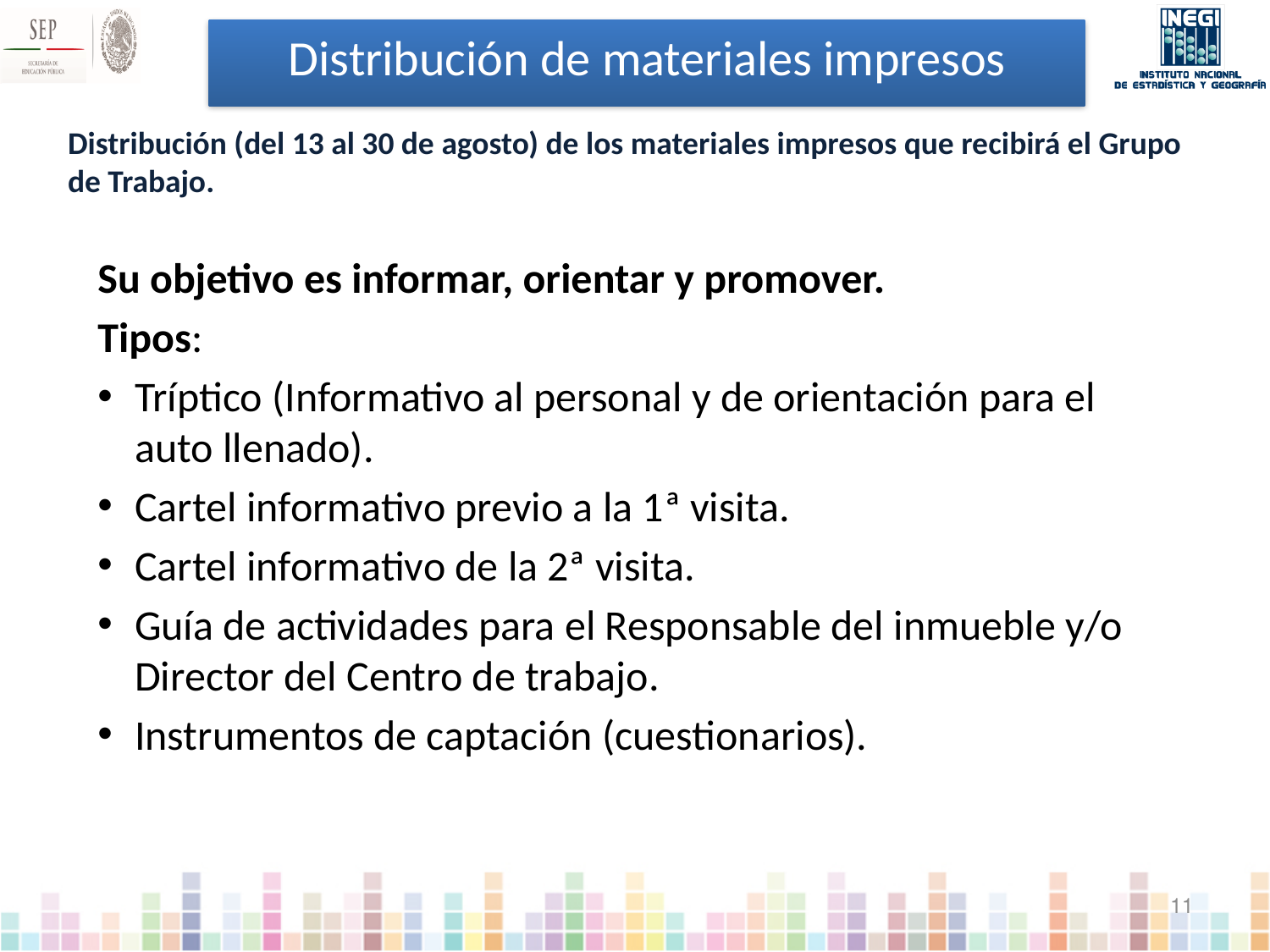

Distribución de materiales impresos
Distribución (del 13 al 30 de agosto) de los materiales impresos que recibirá el Grupo de Trabajo.
Su objetivo es informar, orientar y promover.
Tipos:
Tríptico (Informativo al personal y de orientación para el auto llenado).
Cartel informativo previo a la 1ª visita.
Cartel informativo de la 2ª visita.
Guía de actividades para el Responsable del inmueble y/o Director del Centro de trabajo.
Instrumentos de captación (cuestionarios).
11